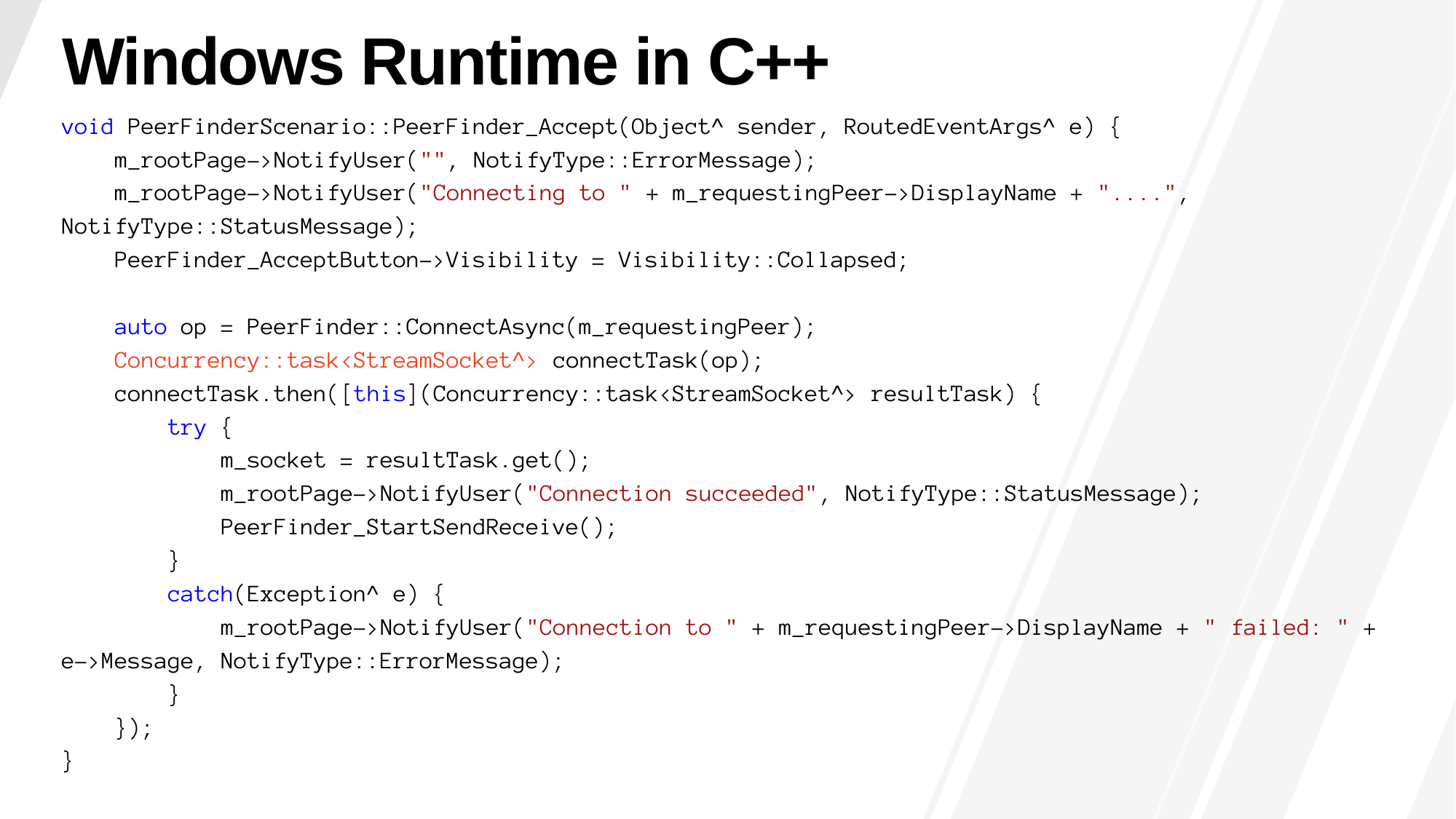

# Windows Runtime in C++
void PeerFinderScenario::PeerFinder_Accept(Object^ sender, RoutedEventArgs^ e) {
    m_rootPage->NotifyUser("", NotifyType::ErrorMessage);
    m_rootPage->NotifyUser("Connecting to " + m_requestingPeer->DisplayName + "....", NotifyType::StatusMessage);
    PeerFinder_AcceptButton->Visibility = Visibility::Collapsed;

    auto op = PeerFinder::ConnectAsync(m_requestingPeer);
    Concurrency::task<StreamSocket^> connectTask(op);
    connectTask.then([this](Concurrency::task<StreamSocket^> resultTask) {
        try {
            m_socket = resultTask.get();
            m_rootPage->NotifyUser("Connection succeeded", NotifyType::StatusMessage);
            PeerFinder_StartSendReceive();
        }
        catch(Exception^ e) {
            m_rootPage->NotifyUser("Connection to " + m_requestingPeer->DisplayName + " failed: " + e->Message, NotifyType::ErrorMessage);
        }
    });
}